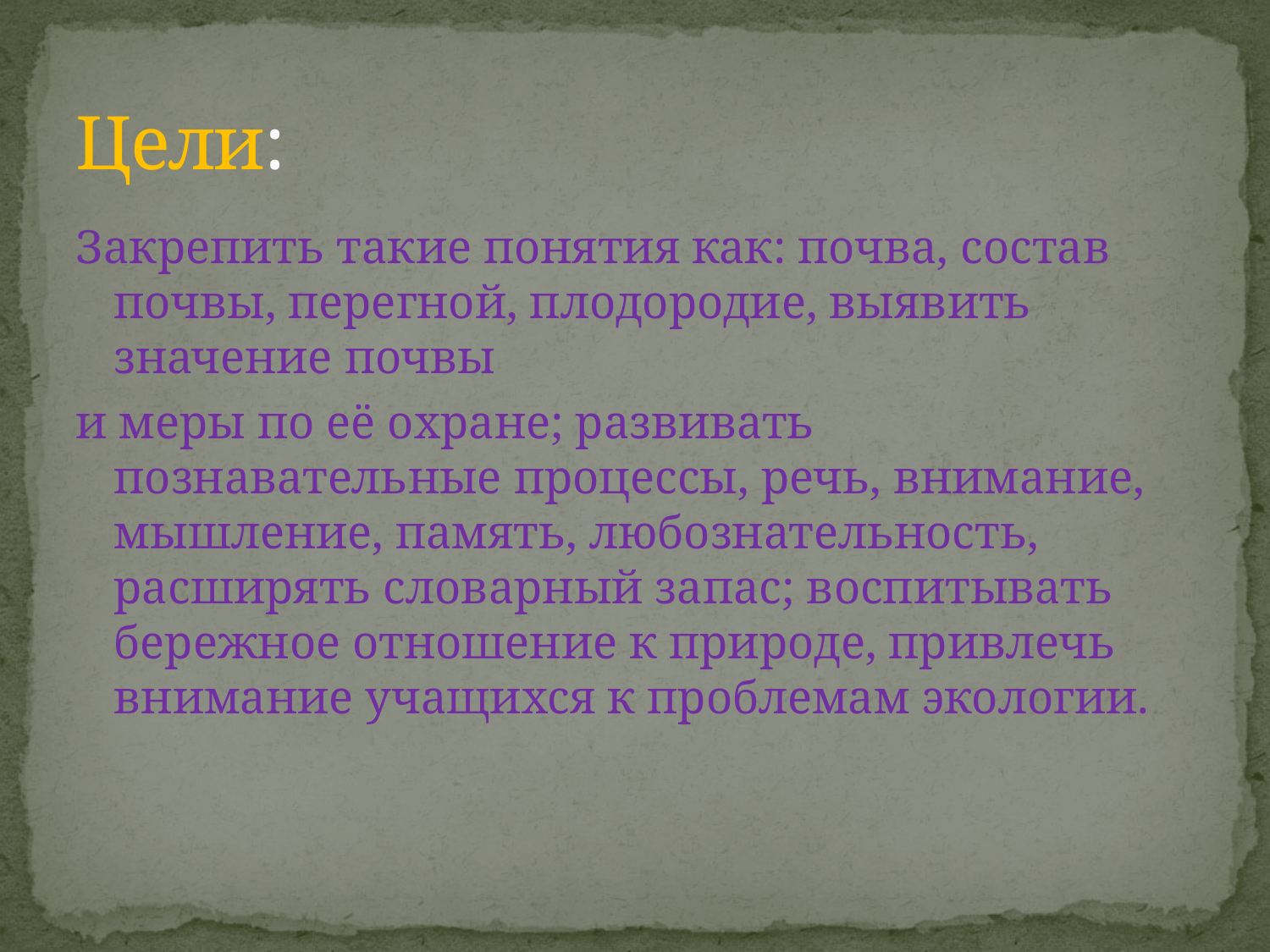

# Цели:
Закрепить такие понятия как: почва, состав  почвы, перегной, плодородие, выявить значение почвы
и меры по её охране; развивать познавательные процессы, речь, внимание, мышление, память, любознательность, расширять словарный запас; воспитывать бережное отношение к природе, привлечь внимание учащихся к проблемам экологии.